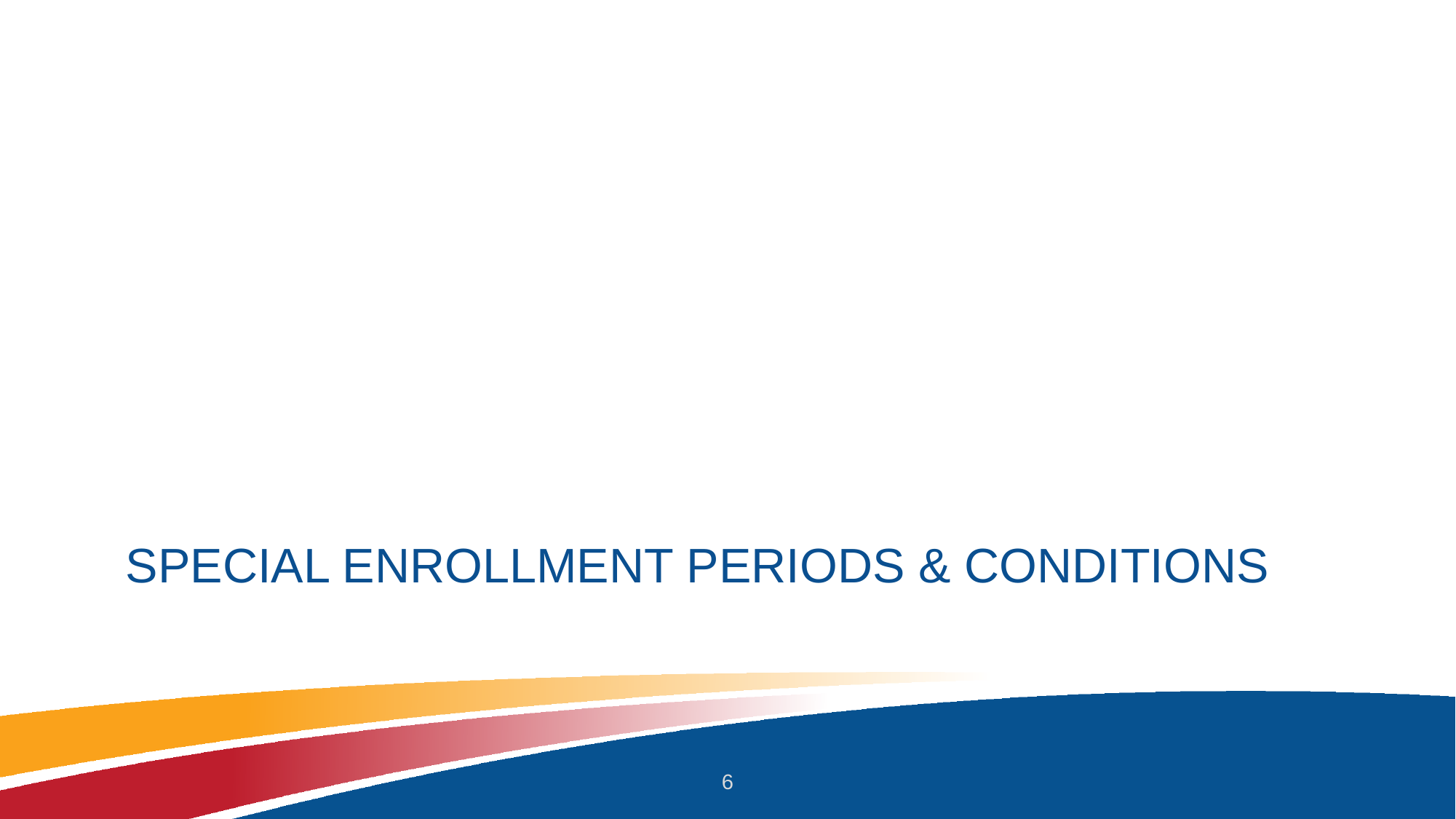

# Special Enrollment Periods & Conditions
6